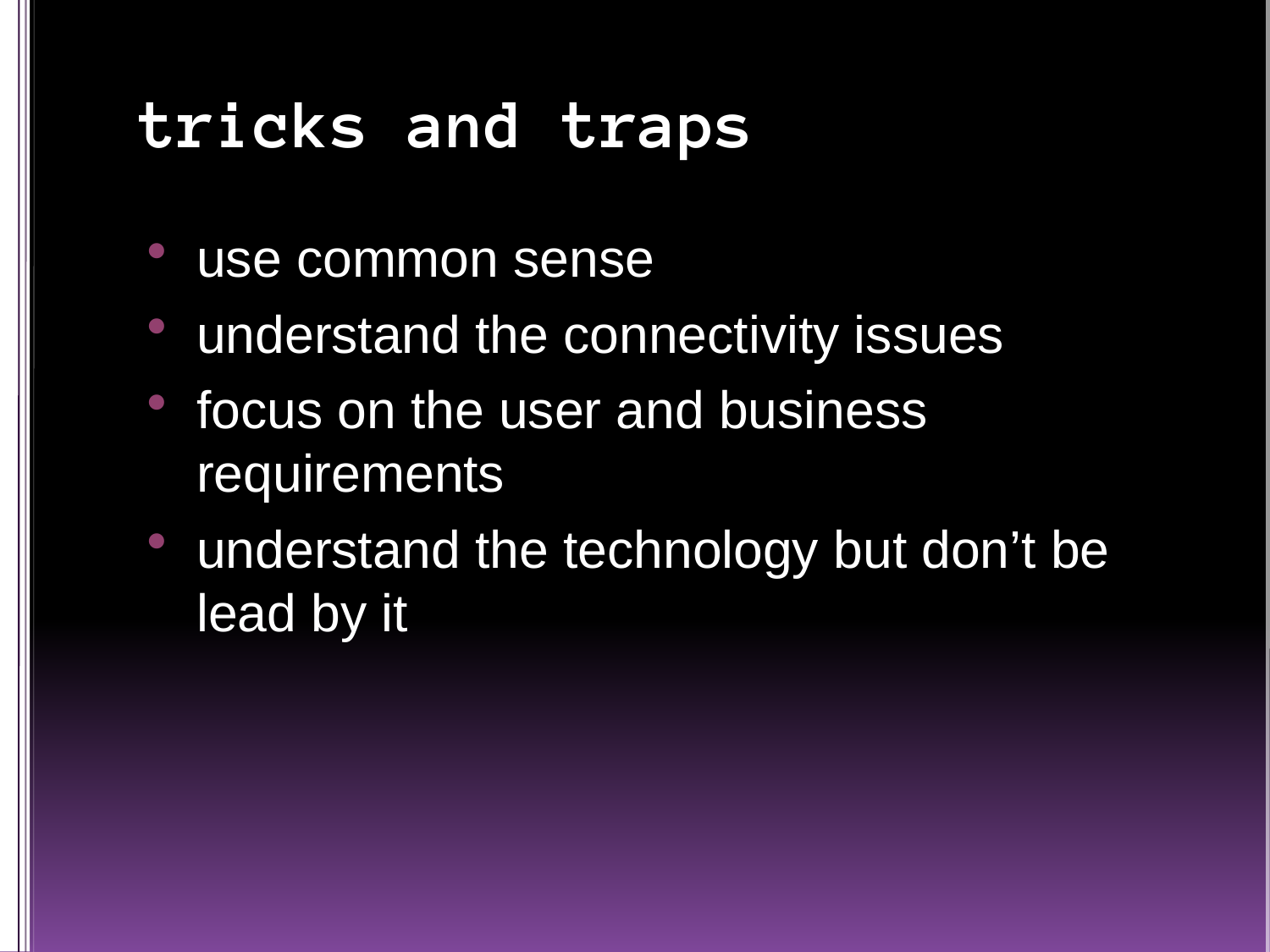

# tricks and traps
use common sense
understand the connectivity issues
focus on the user and business requirements
understand the technology but don’t be lead by it